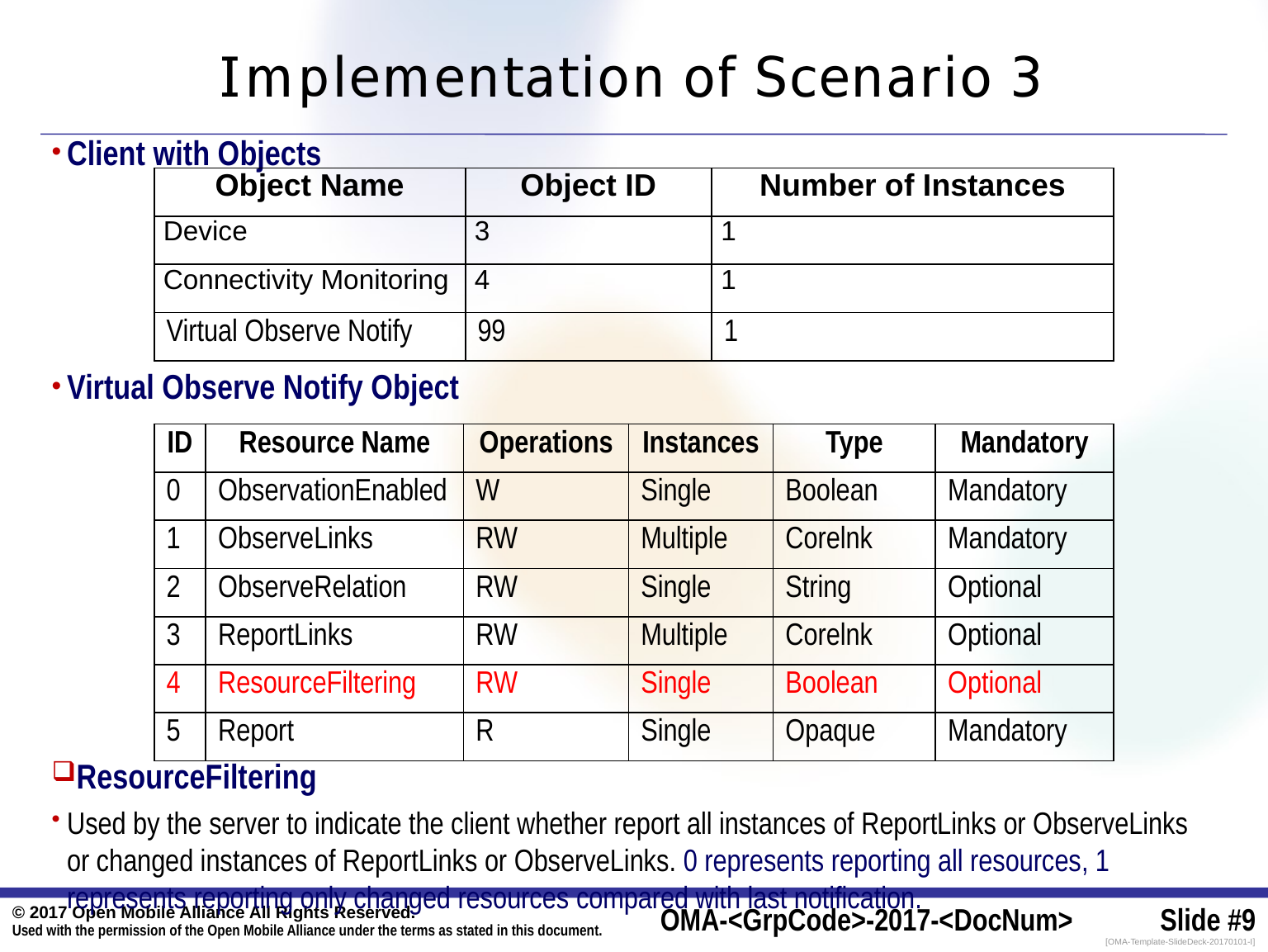

# Implementation of Scenario 3
Client with Objects

Virtual Observe Notify Object

ResourceFiltering
Used by the server to indicate the client whether report all instances of ReportLinks or ObserveLinks or changed instances of ReportLinks or ObserveLinks. 0 represents reporting all resources, 1 represents reporting only changed resources compared with last notification.
| Object Name | Object ID | Number of Instances |
| --- | --- | --- |
| Device | 3 | 1 |
| Connectivity Monitoring | 4 | 1 |
| Virtual Observe Notify | 99 | 1 |
| ID | Resource Name | Operations | Instances | Type | Mandatory |
| --- | --- | --- | --- | --- | --- |
| 0 | ObservationEnabled | W | Single | Boolean | Mandatory |
| 1 | ObserveLinks | RW | Multiple | Corelnk | Mandatory |
| 2 | ObserveRelation | RW | Single | String | Optional |
| 3 | ReportLinks | RW | Multiple | Corelnk | Optional |
| 4 | ResourceFiltering | RW | Single | Boolean | Optional |
| 5 | Report | R | Single | Opaque | Mandatory |